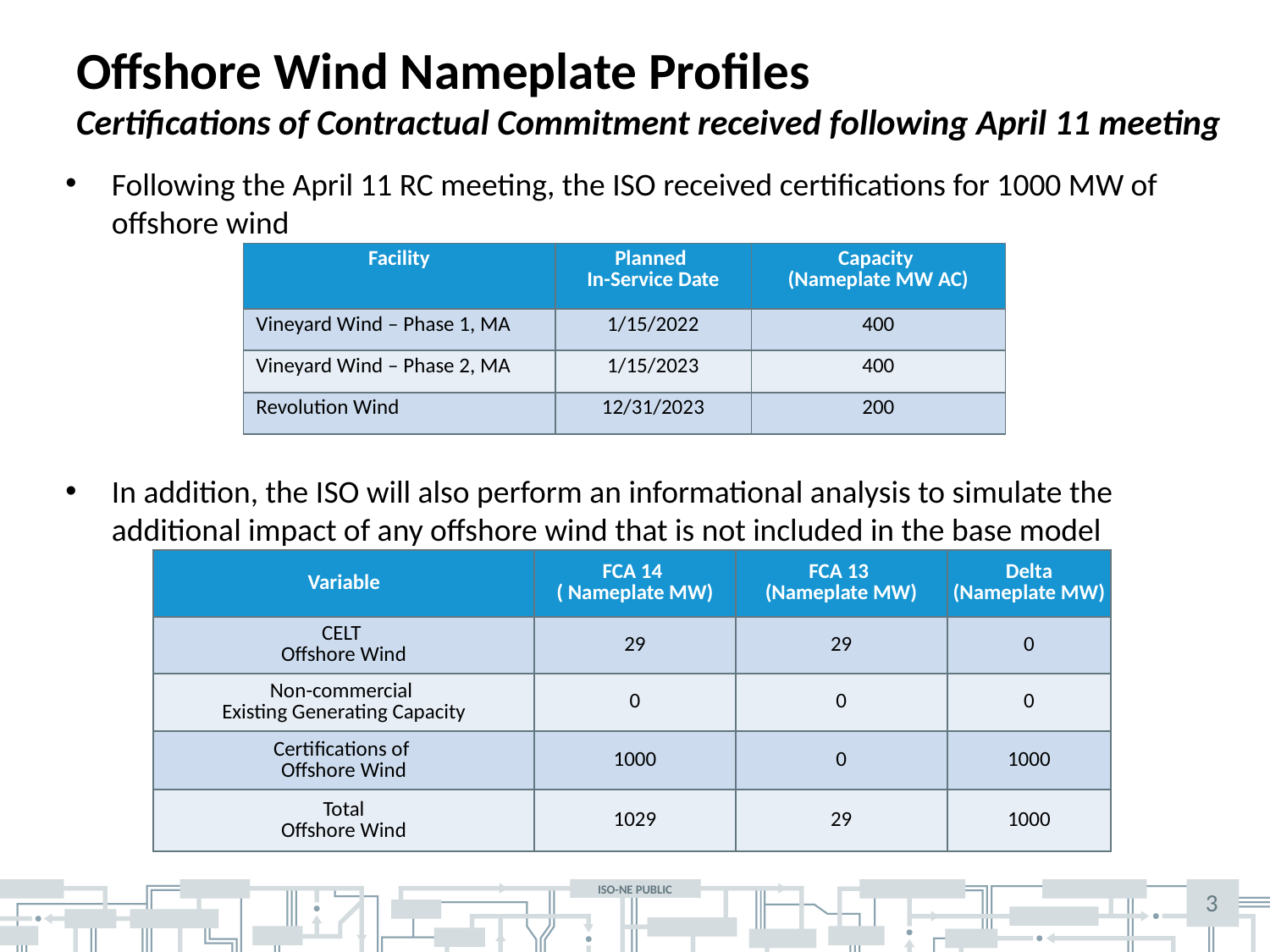

# Offshore Wind Nameplate Profiles Certifications of Contractual Commitment received following April 11 meeting
Following the April 11 RC meeting, the ISO received certifications for 1000 MW of offshore wind

In addition, the ISO will also perform an informational analysis to simulate the additional impact of any offshore wind that is not included in the base model
| Facility | Planned In-Service Date | Capacity (Nameplate MW AC) |
| --- | --- | --- |
| Vineyard Wind – Phase 1, MA | 1/15/2022 | 400 |
| Vineyard Wind – Phase 2, MA | 1/15/2023 | 400 |
| Revolution Wind | 12/31/2023 | 200 |
| Variable | FCA 14 ( Nameplate MW) | FCA 13 (Nameplate MW) | Delta (Nameplate MW) |
| --- | --- | --- | --- |
| CELT Offshore Wind | 29 | 29 | 0 |
| Non-commercial Existing Generating Capacity | 0 | 0 | 0 |
| Certifications of Offshore Wind | 1000 | 0 | 1000 |
| Total Offshore Wind | 1029 | 29 | 1000 |
3